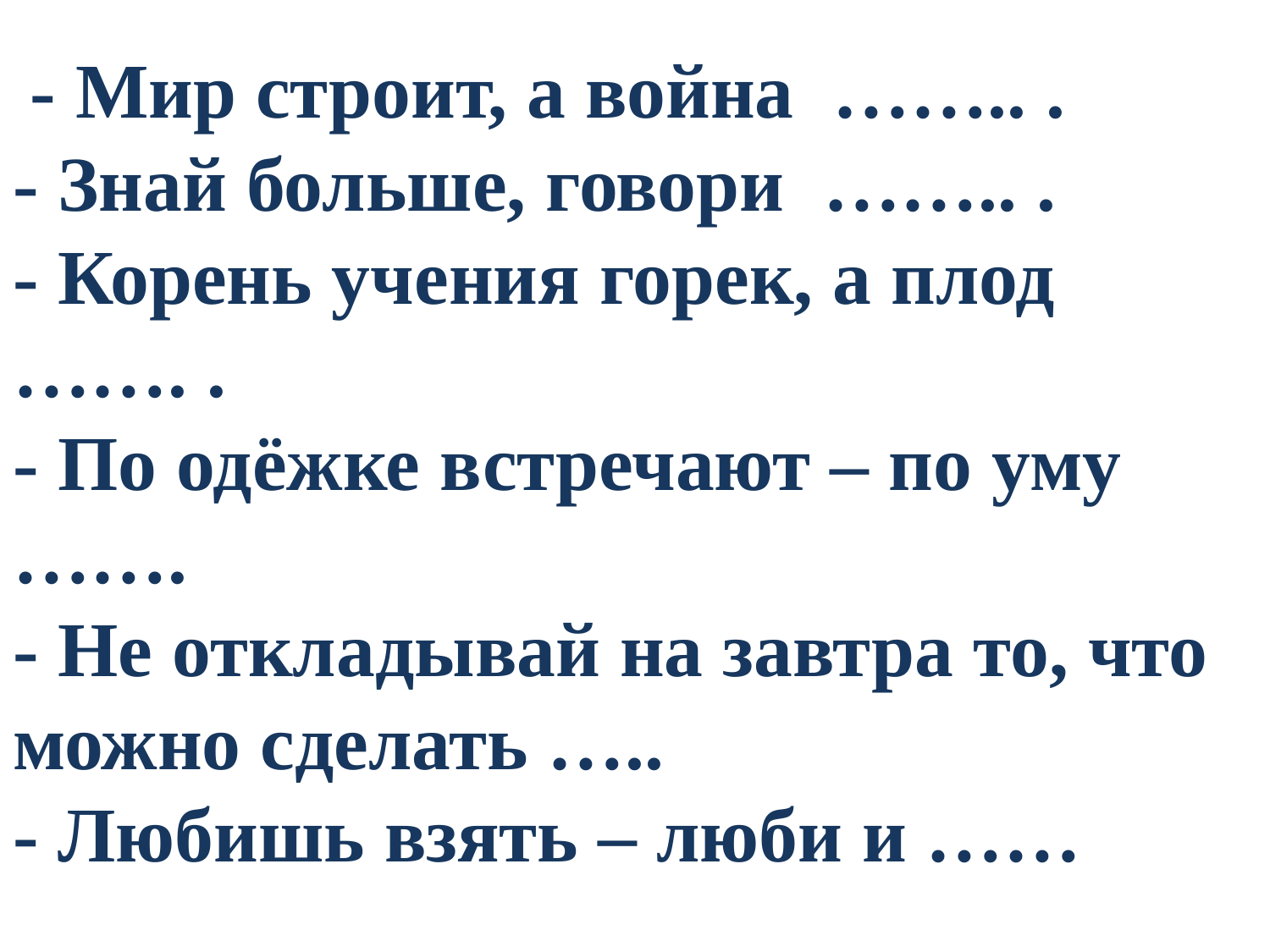

- Мир строит, а война  …….. .
- Знай больше, говори  …….. .
- Корень учения горек, а плод  ……. .
- По одёжке встречают – по уму …….
- Не откладывай на завтра то, что можно сделать …..
- Любишь взять – люби и ……